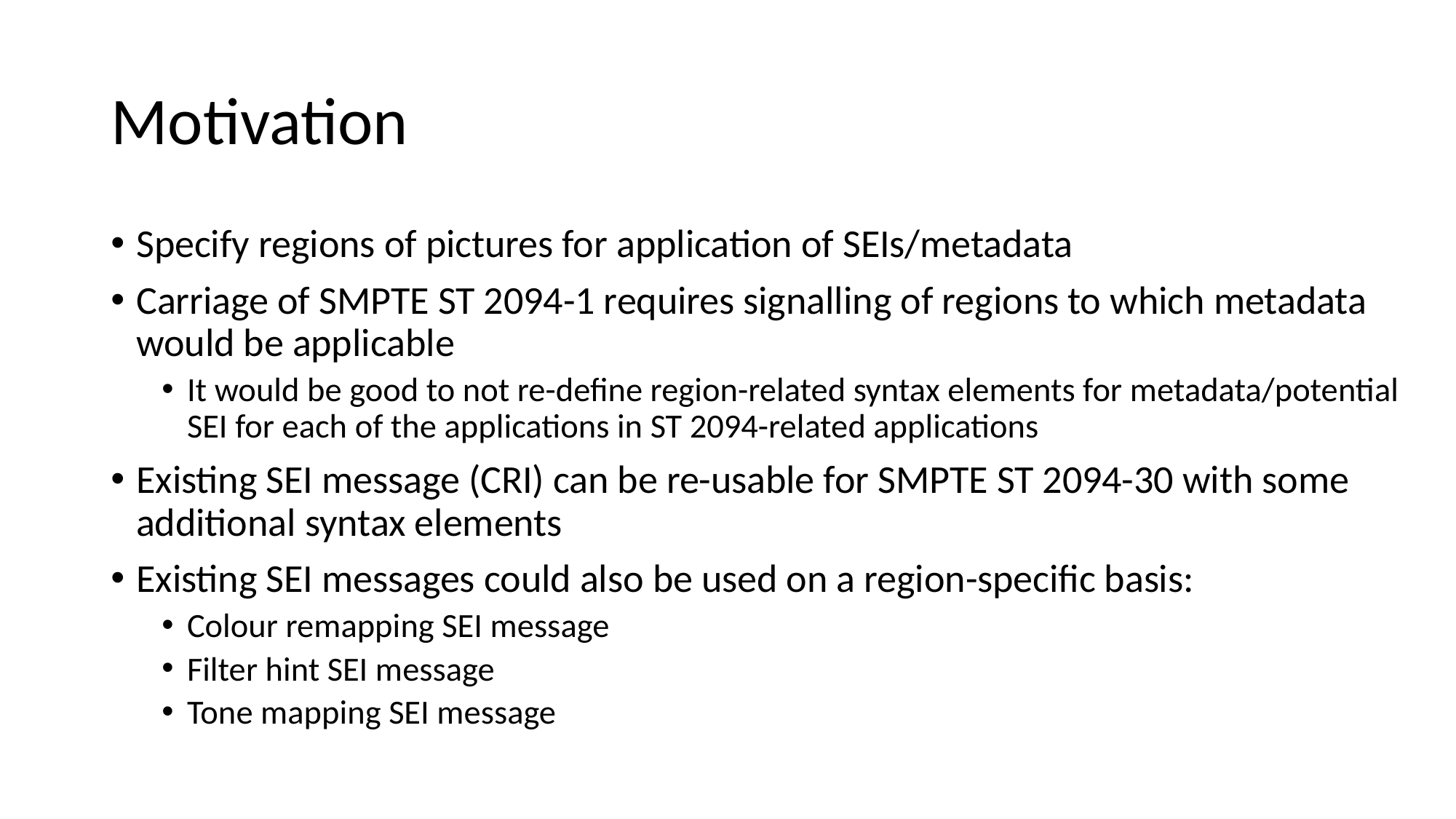

# Motivation
Specify regions of pictures for application of SEIs/metadata
Carriage of SMPTE ST 2094-1 requires signalling of regions to which metadata would be applicable
It would be good to not re-define region-related syntax elements for metadata/potential SEI for each of the applications in ST 2094-related applications
Existing SEI message (CRI) can be re-usable for SMPTE ST 2094-30 with some additional syntax elements
Existing SEI messages could also be used on a region-specific basis:
Colour remapping SEI message
Filter hint SEI message
Tone mapping SEI message